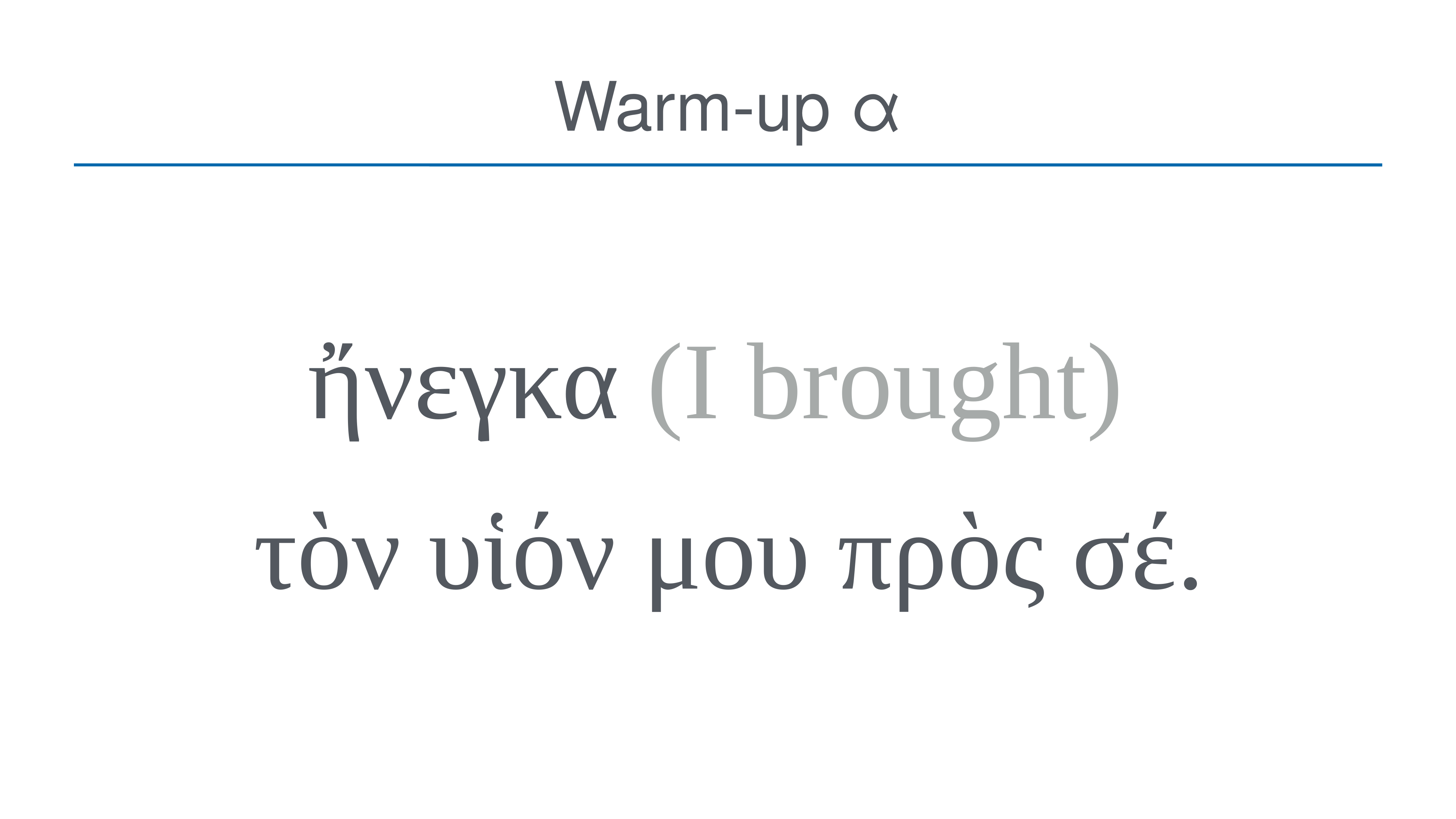

# Warm-up α
ἤνεγκα (I brought)
τὸν υἱόν μου πρὸς σέ.